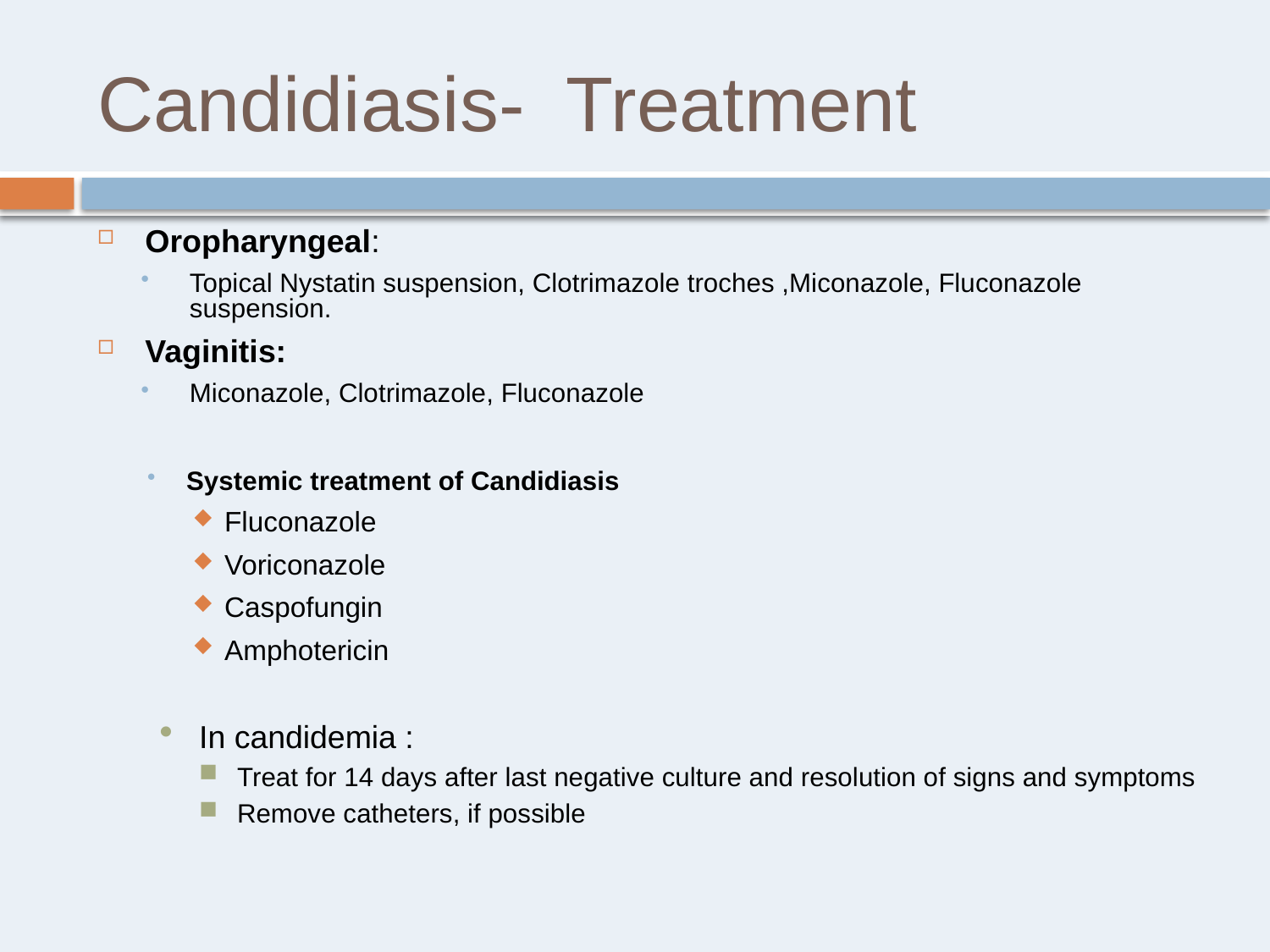

# Candidiasis-  Treatment
Oropharyngeal:
Topical Nystatin suspension, Clotrimazole troches ,Miconazole, Fluconazole suspension.
Vaginitis:
Miconazole, Clotrimazole, Fluconazole

Systemic treatment of Candidiasis
Fluconazole
Voriconazole
Caspofungin
Amphotericin

In candidemia :
Treat for 14 days after last negative culture and resolution of signs and symptoms
Remove catheters, if possible